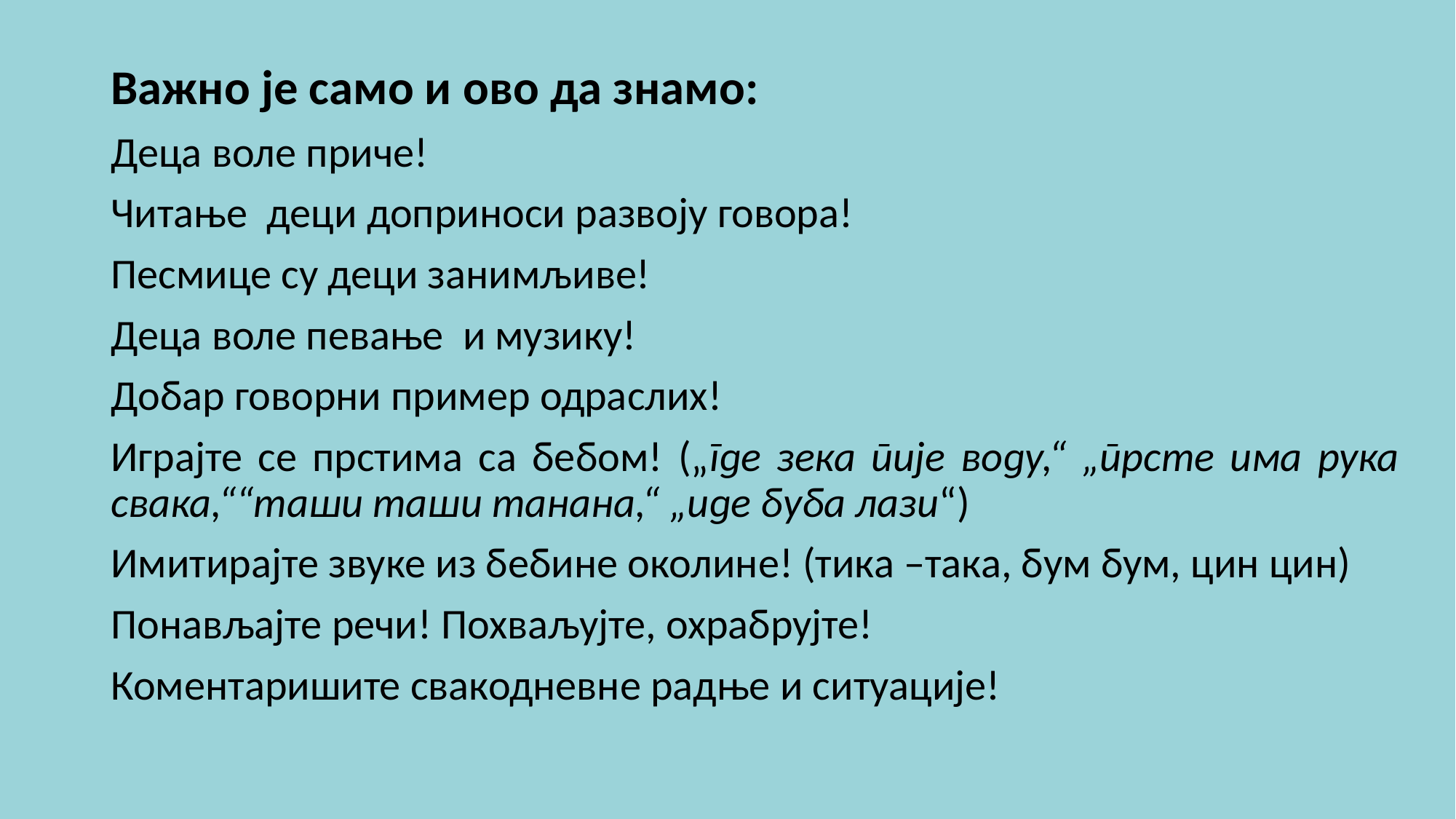

Важно је само и ово да знамо:
Деца воле приче!
Читање  деци доприноси развоју говора!
Песмице су деци занимљиве!
Деца воле певање  и музику!
Добар говорни пример одраслих!
Играјте се прстима са бебом! („где зека пије воду,“ „прсте има рука свака,““таши таши танана,“ „иде буба лази“)
Имитирајте звуке из бебине околине! (тика –така, бум бум, цин цин)
Понављајте речи! Похваљујте, охрабрујте!
Коментаришите свакодневне радње и ситуације!